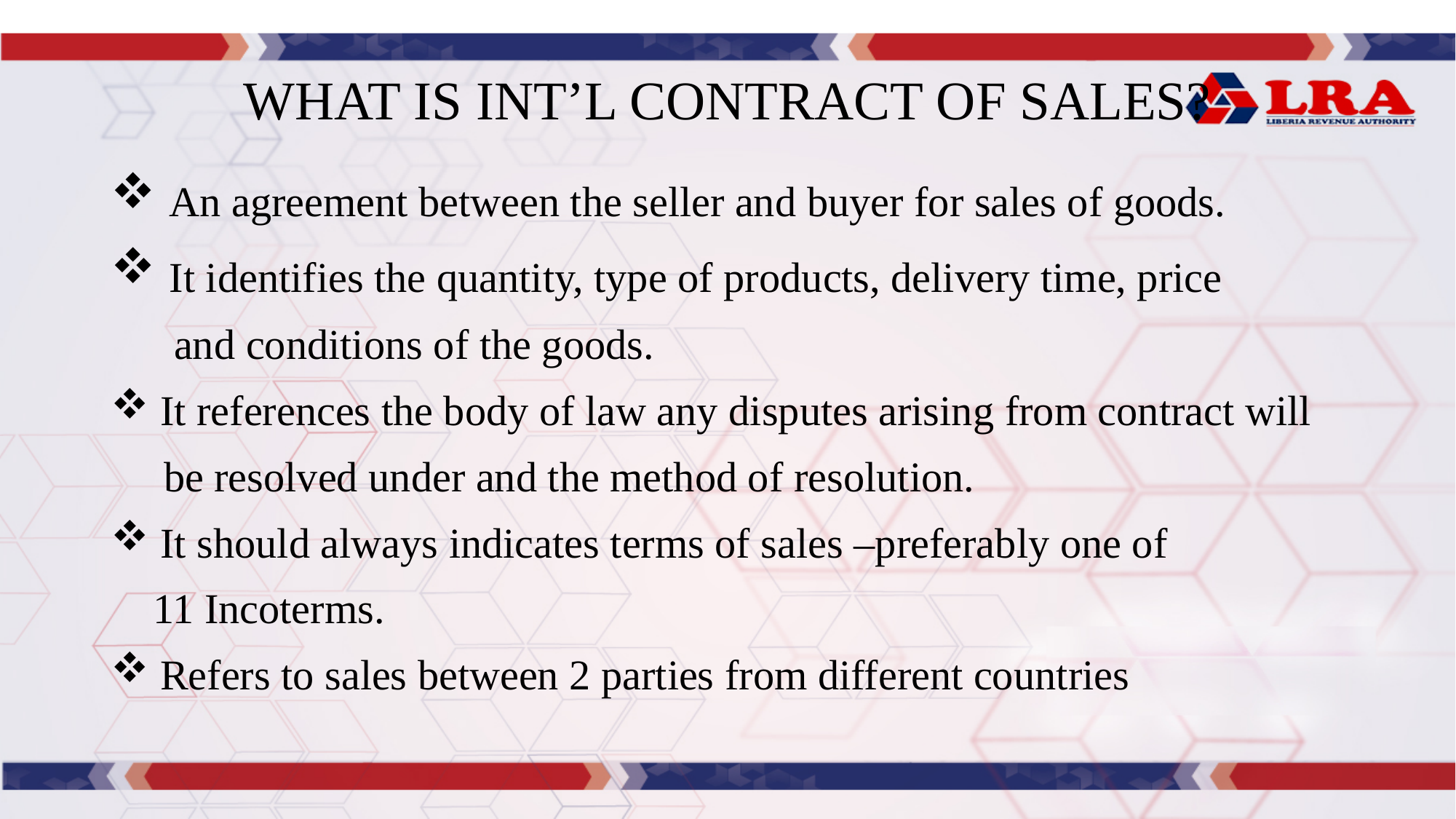

# WHAT IS INT’L CONTRACT OF SALES?
 An agreement between the seller and buyer for sales of goods.
 It identifies the quantity, type of products, delivery time, price
      and conditions of the goods.
 It references the body of law any disputes arising from contract will
     be resolved under and the method of resolution.
 It should always indicates terms of sales –preferably one of
    11 Incoterms.
 Refers to sales between 2 parties from different countries